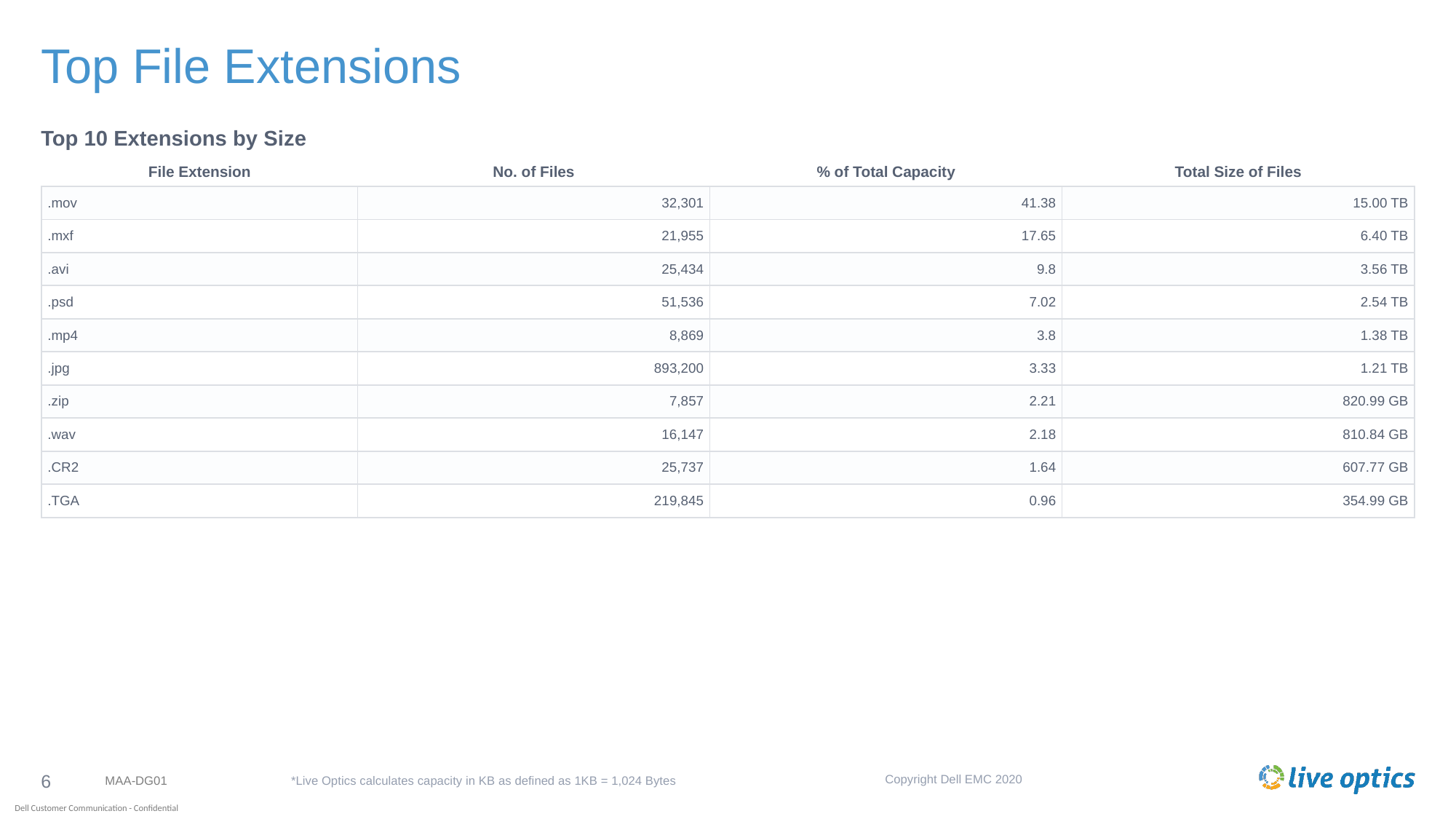

# Top File Extensions
Top 10 Extensions by Size
| File Extension | No. of Files | % of Total Capacity | Total Size of Files |
| --- | --- | --- | --- |
| .mov | 32,301 | 41.38 | 15.00 TB |
| .mxf | 21,955 | 17.65 | 6.40 TB |
| .avi | 25,434 | 9.8 | 3.56 TB |
| .psd | 51,536 | 7.02 | 2.54 TB |
| .mp4 | 8,869 | 3.8 | 1.38 TB |
| .jpg | 893,200 | 3.33 | 1.21 TB |
| .zip | 7,857 | 2.21 | 820.99 GB |
| .wav | 16,147 | 2.18 | 810.84 GB |
| .CR2 | 25,737 | 1.64 | 607.77 GB |
| .TGA | 219,845 | 0.96 | 354.99 GB |